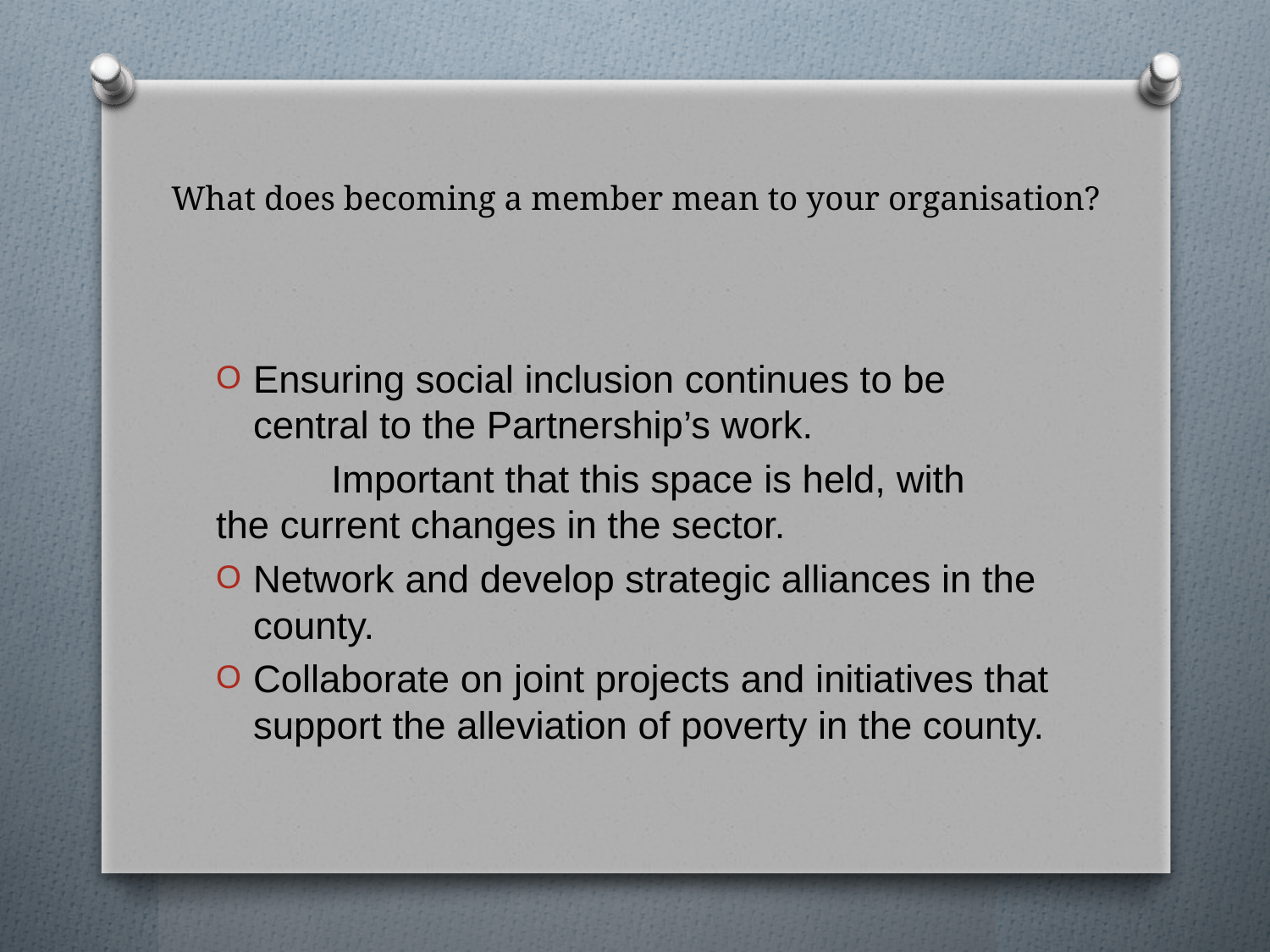

# What does becoming a member mean to your organisation?

Ensuring social inclusion continues to be central to the Partnership’s work.
	Important that this space is held, with 	the current changes in the sector.
Network and develop strategic alliances in the county.
Collaborate on joint projects and initiatives that support the alleviation of poverty in the county.